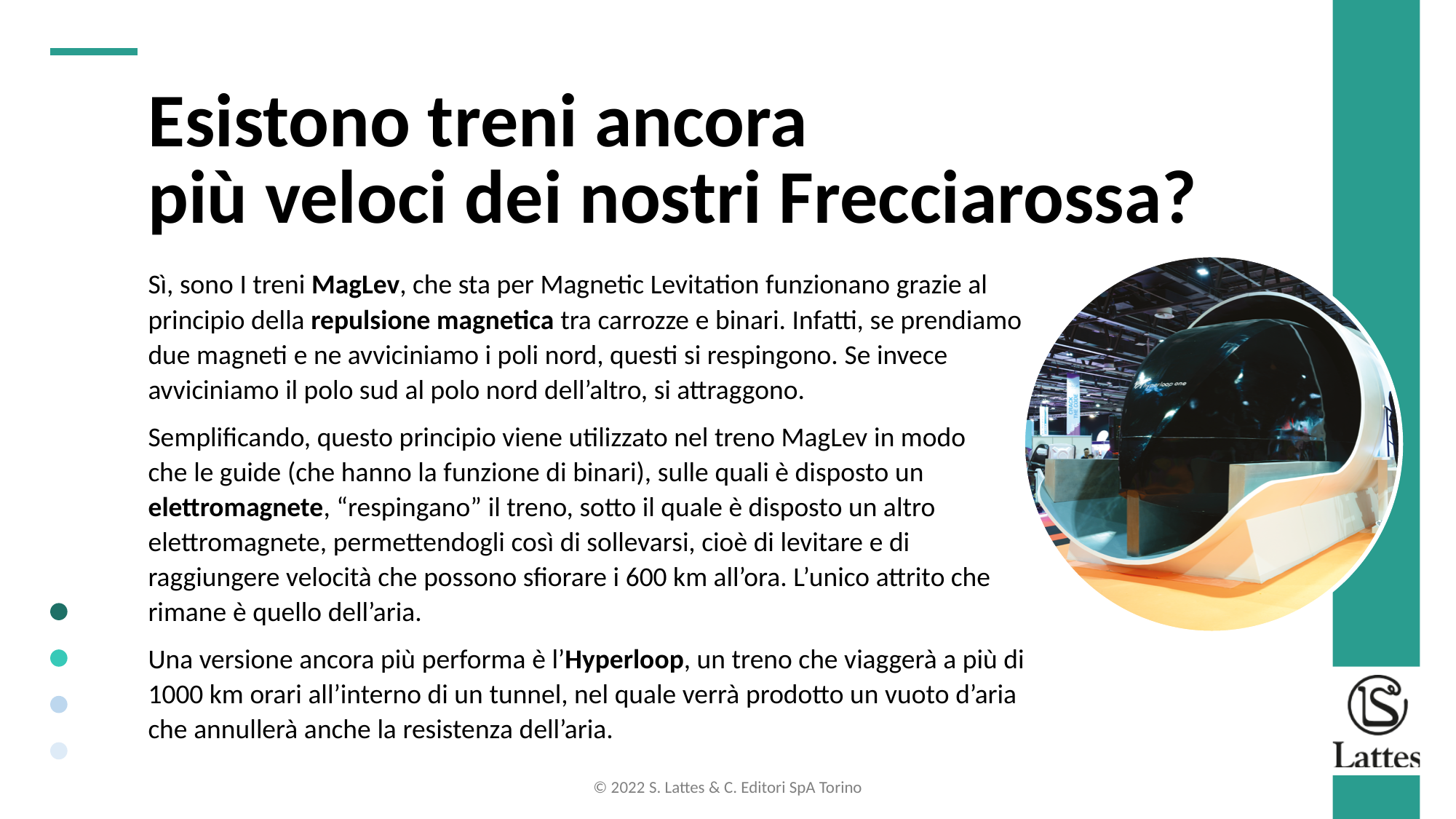

Esistono treni ancora
più veloci dei nostri Frecciarossa?

Sì, sono I treni MagLev, che sta per Magnetic Levitation funzionano grazie al principio della repulsione magnetica tra carrozze e binari. Infatti, se prendiamo due magneti e ne avviciniamo i poli nord, questi si respingono. Se invece avviciniamo il polo sud al polo nord dell’altro, si attraggono.
Semplificando, questo principio viene utilizzato nel treno MagLev in modo
che le guide (che hanno la funzione di binari), sulle quali è disposto un elettromagnete, “respingano” il treno, sotto il quale è disposto un altro elettromagnete, permettendogli così di sollevarsi, cioè di levitare e di raggiungere velocità che possono sfiorare i 600 km all’ora. L’unico attrito che rimane è quello dell’aria.
Una versione ancora più performa è l’Hyperloop, un treno che viaggerà a più di 1000 km orari all’interno di un tunnel, nel quale verrà prodotto un vuoto d’aria che annullerà anche la resistenza dell’aria.